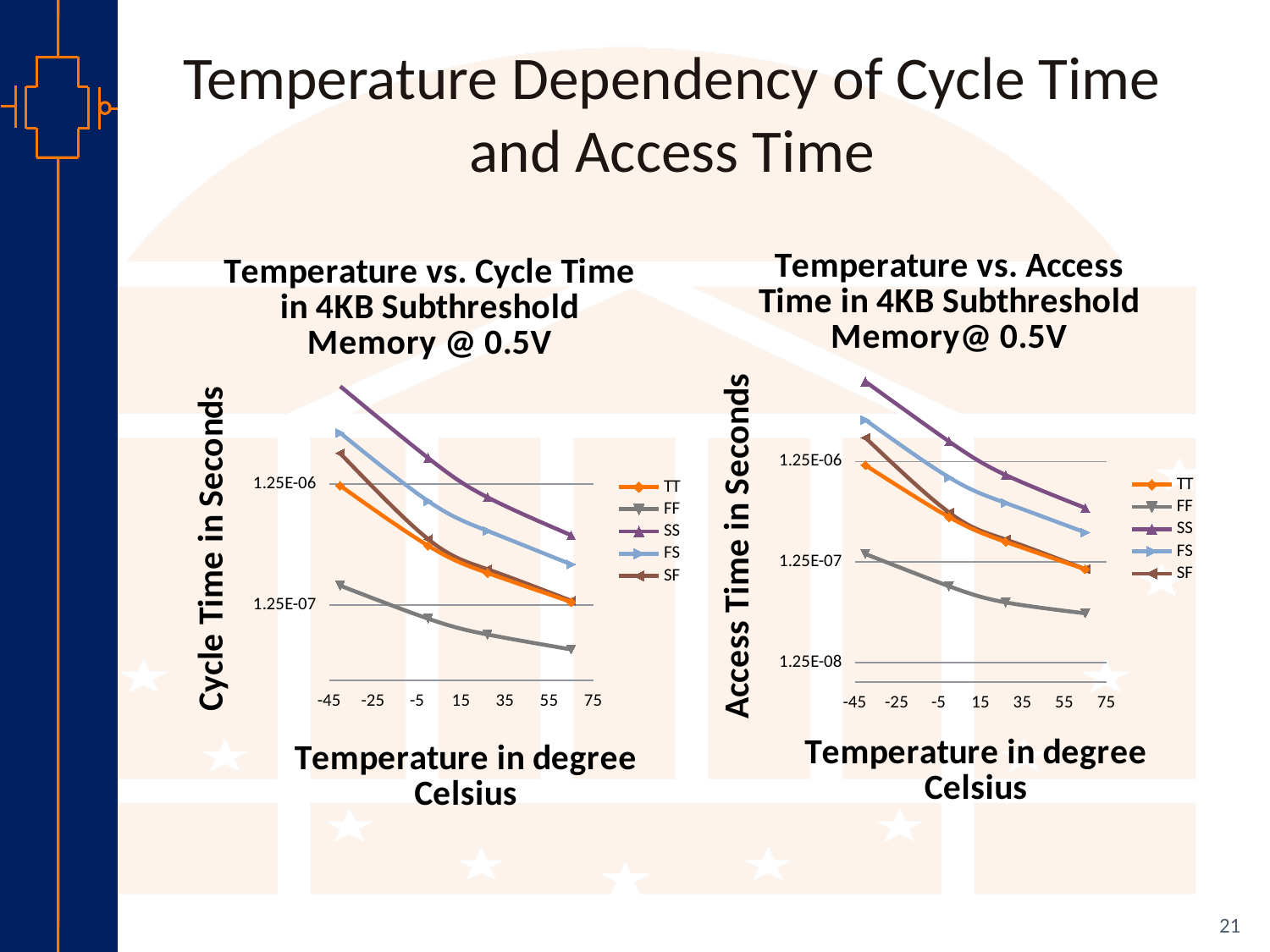

# Temperature Dependency of Cycle Time and Access Time

### Chart: Temperature vs. Access Time in 4KB Subthreshold Memory@ 0.5V

| Category | TT | FF | SS | FS | SF |
|---|---|---|---|---|---|

### Chart: Temperature vs. Cycle Time in 4KB Subthreshold Memory @ 0.5V

| Category | TT | FF | SS | FS | SF |
|---|---|---|---|---|---|
21